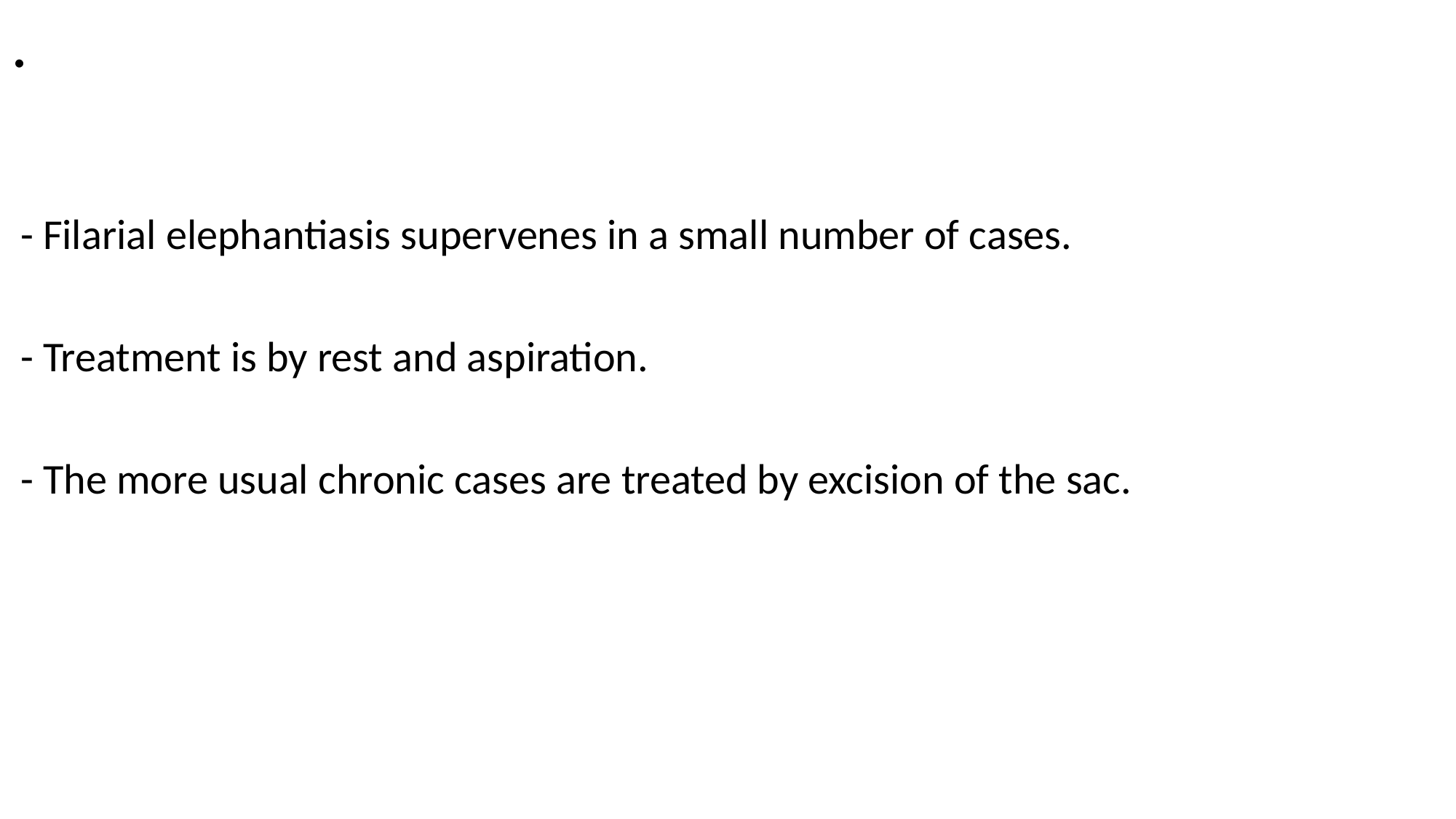

# .

 - Filarial elephantiasis supervenes in a small number of cases.

 - Treatment is by rest and aspiration.

 - The more usual chronic cases are treated by excision of the sac.